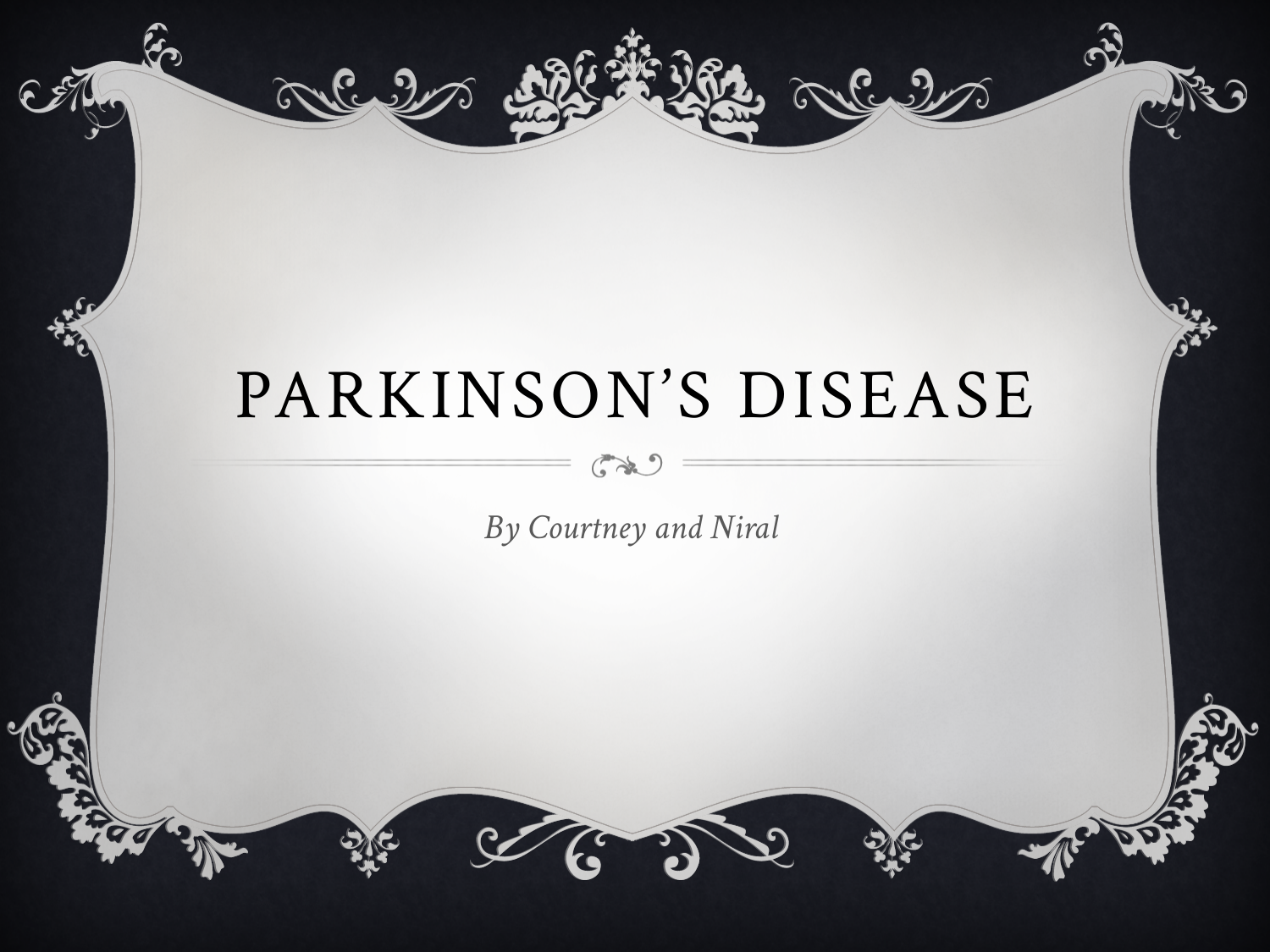

# Parkinson’s Disease
By Courtney and Niral